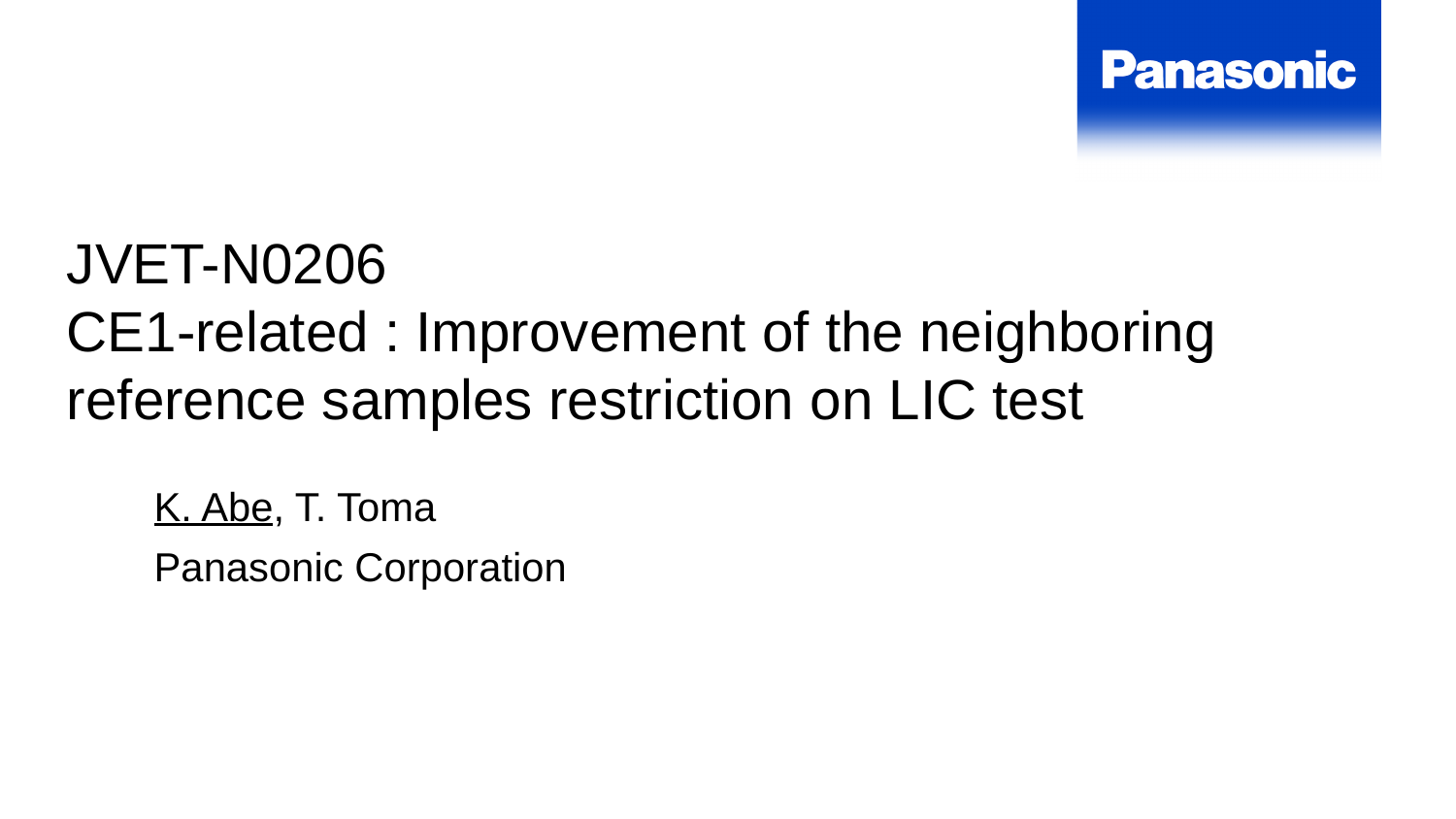

JVET-N0206
CE1-related : Improvement of the neighboring reference samples restriction on LIC test
K. Abe, T. Toma
Panasonic Corporation